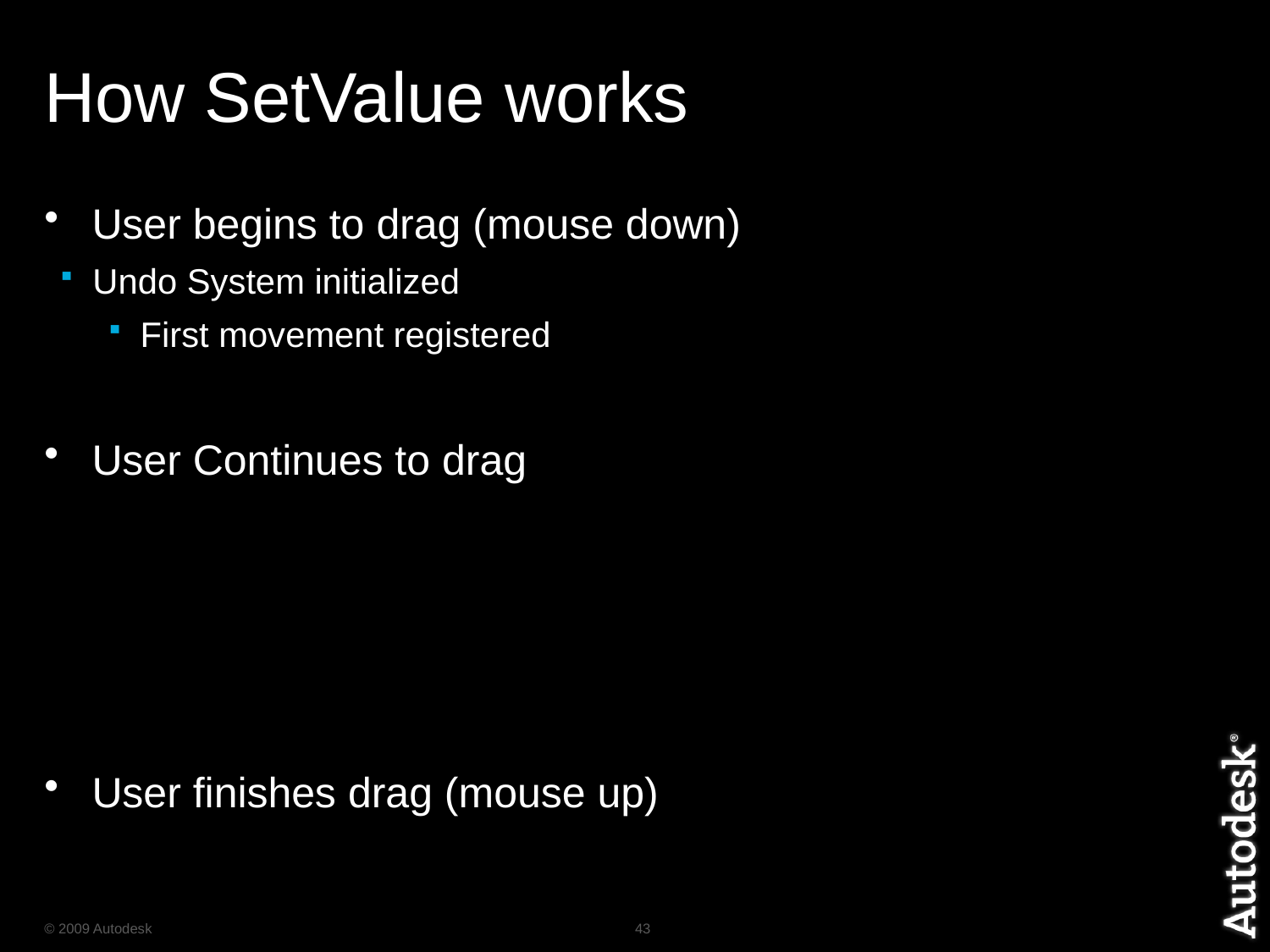

# How SetValue works
User begins to drag (mouse down)
Undo System initialized
First movement registered

User Continues to drag

User finishes drag (mouse up)